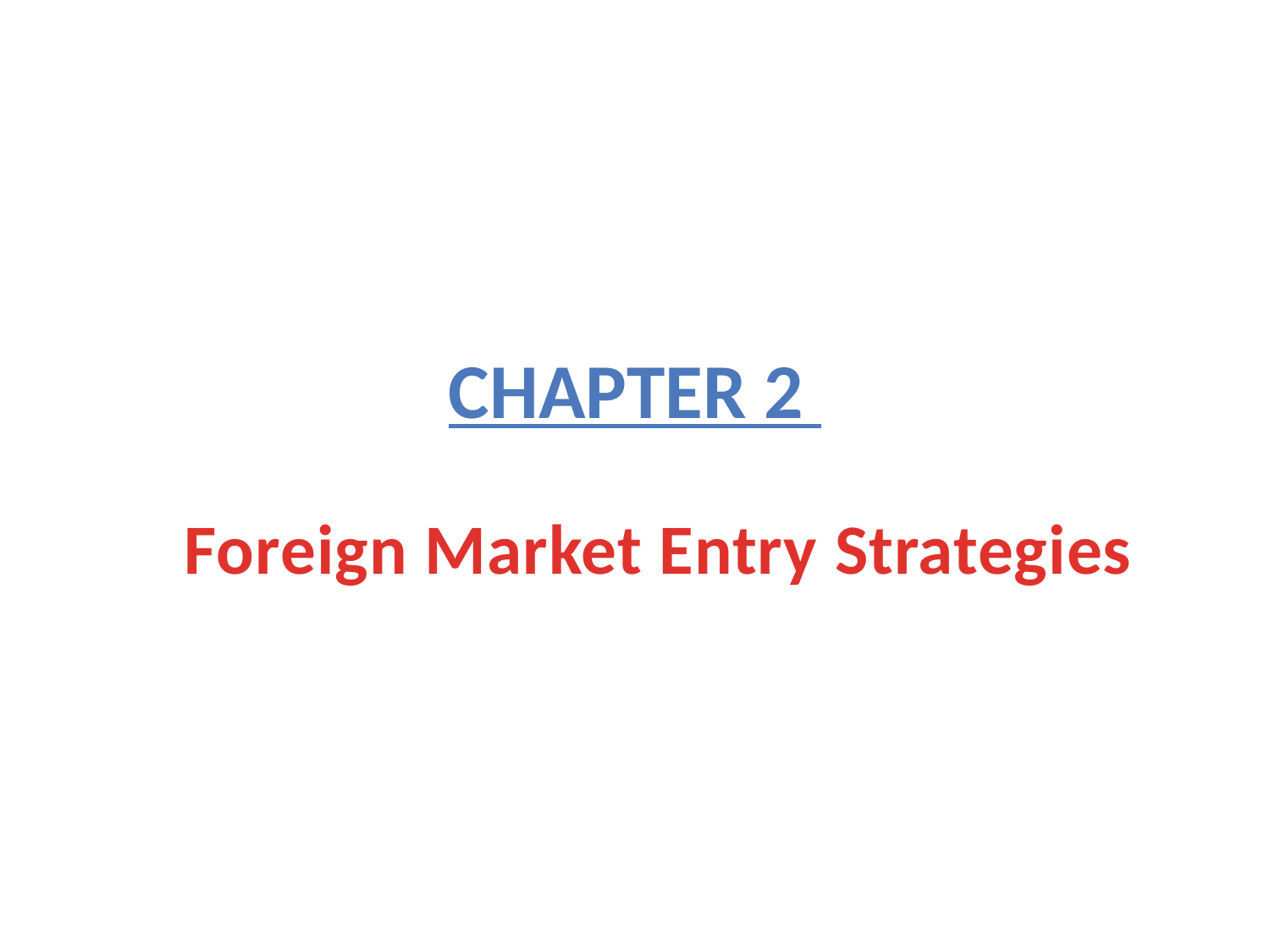

# Chapter 2
Foreign Market Entry Strategies